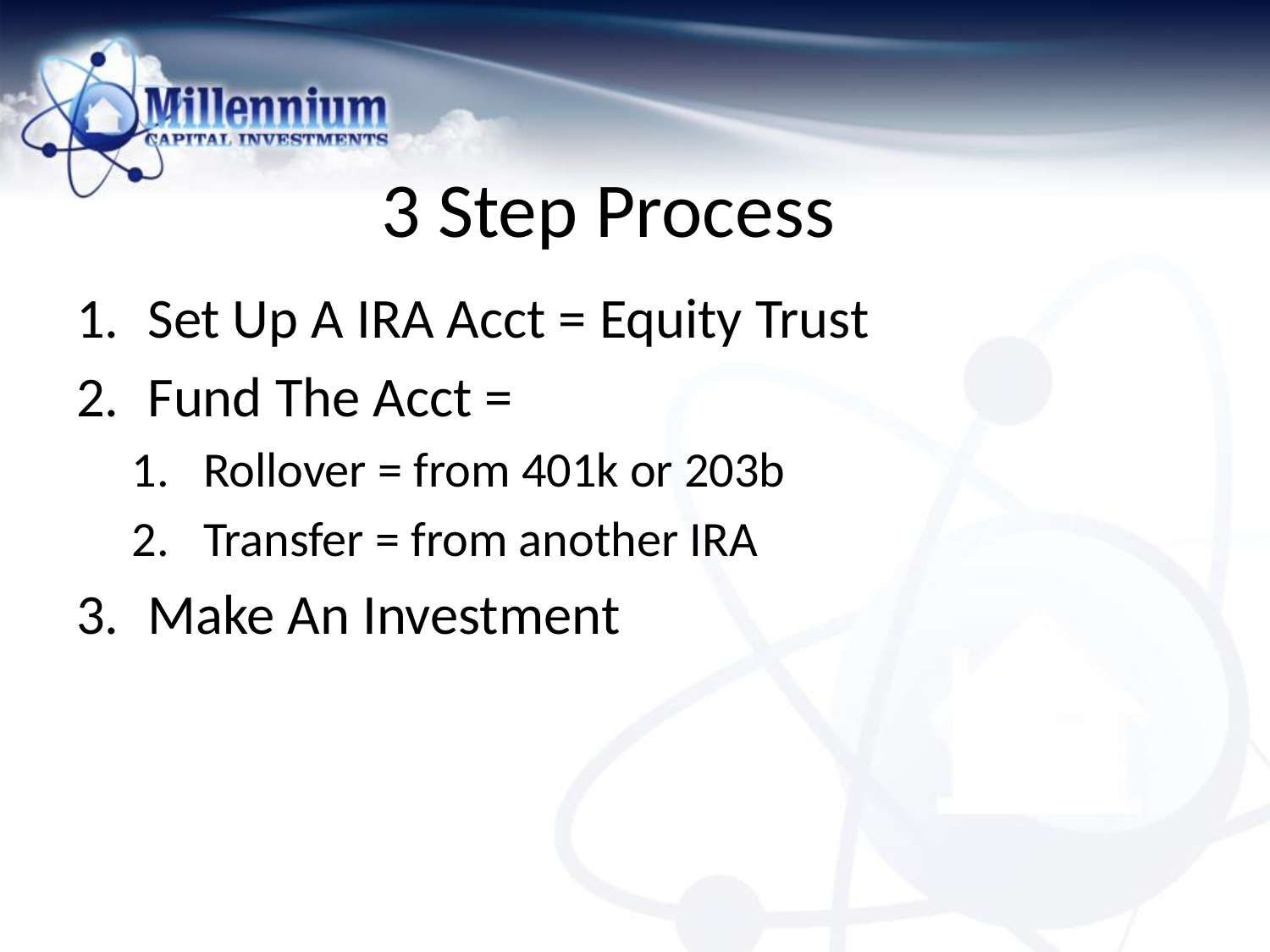

# 3 Step Process
Set Up A IRA Acct = Equity Trust
Fund The Acct =
Rollover = from 401k or 203b
Transfer = from another IRA
Make An Investment